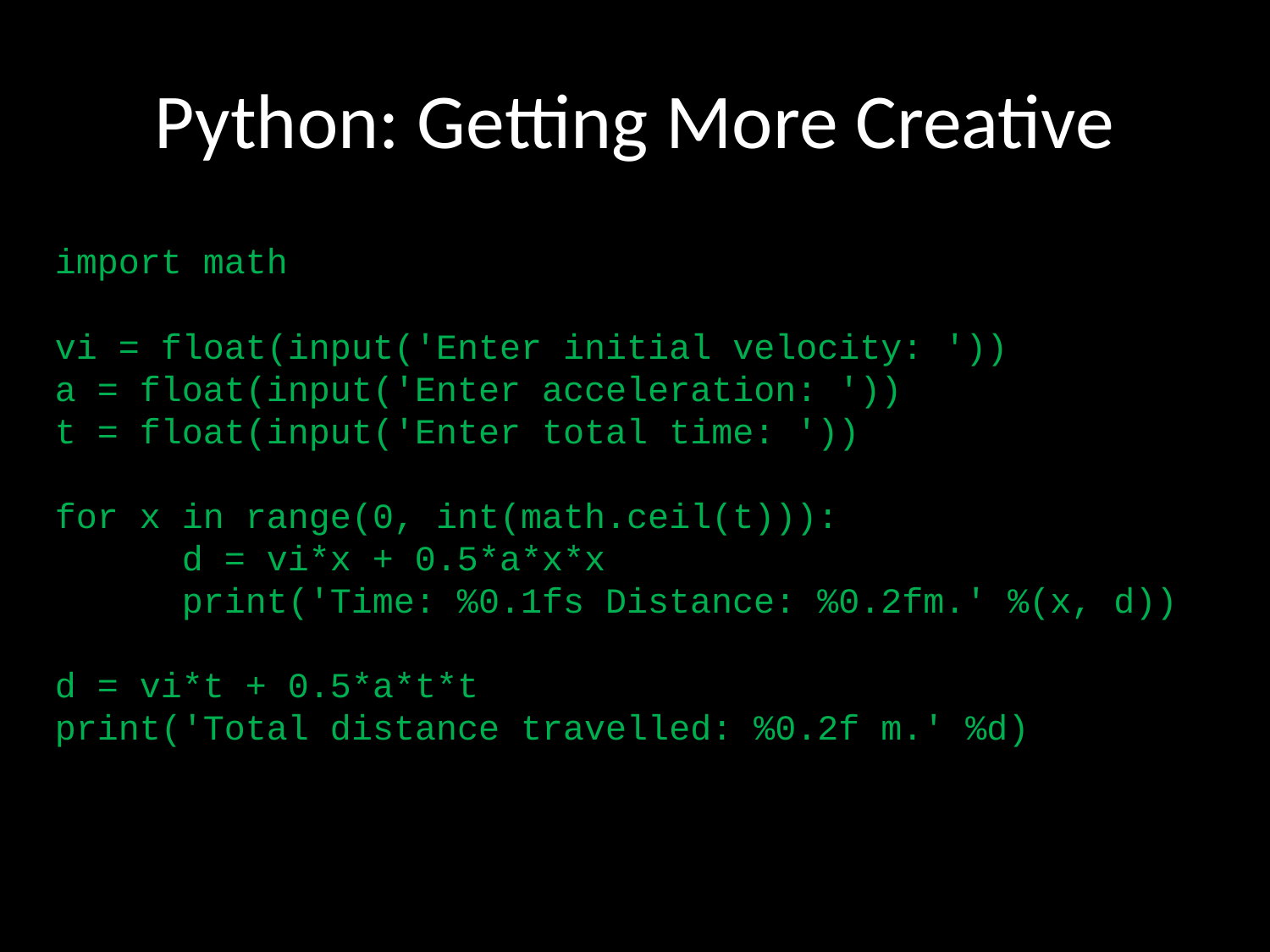

# Python: Getting More Creative
import math

vi = float(input('Enter initial velocity: '))
a = float(input('Enter acceleration: '))
t = float(input('Enter total time: '))
for x in range(0, int(math.ceil(t))):
	d = vi*x + 0.5*a*x*x
	print('Time: %0.1fs Distance: %0.2fm.' %(x, d))

d = vi*t + 0.5*a*t*t
print('Total distance travelled: %0.2f m.' %d)